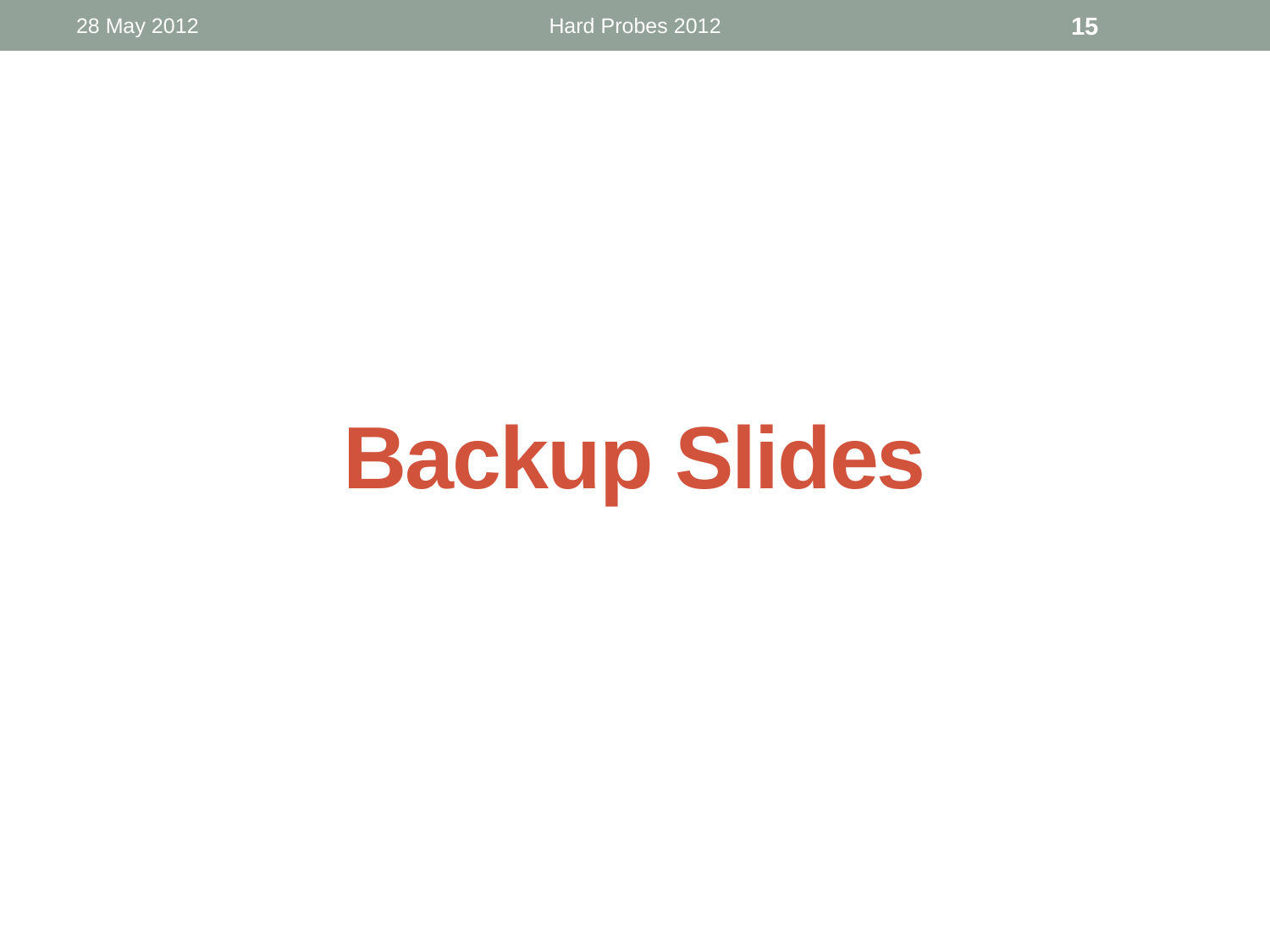

28 May 2012
Hard Probes 2012
15
# Backup Slides